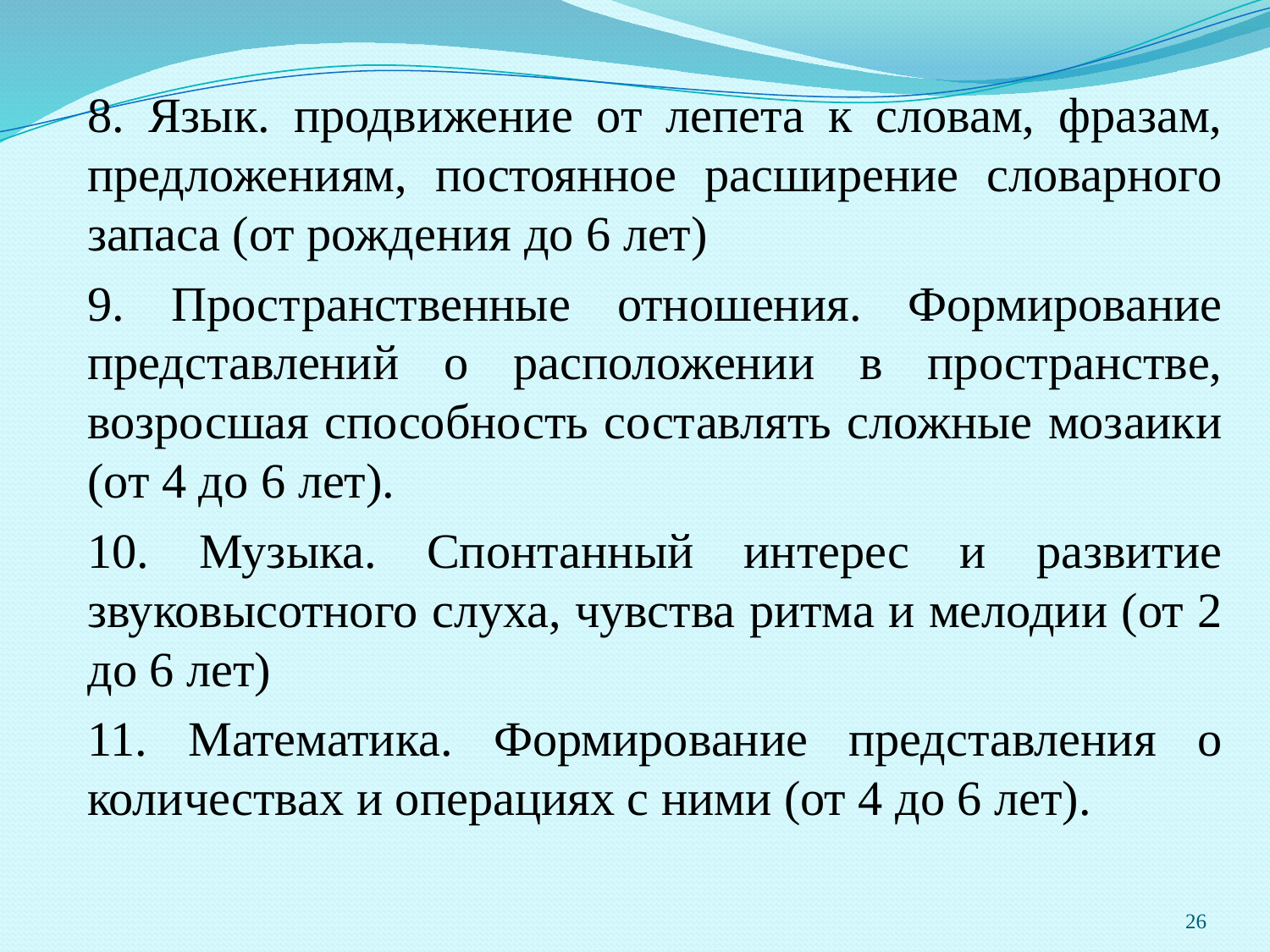

8. Язык. продвижение от лепета к словам, фразам, предложениям, постоянное расширение словарного запаса (от рождения до 6 лет)
9. Пространственные отношения. Формирование представлений о расположении в пространстве, возросшая способность составлять сложные мозаики (от 4 до 6 лет).
10. Музыка. Спонтанный интерес и развитие звуковысотного слуха, чувства ритма и мелодии (от 2 до 6 лет)
11. Математика. Формирование представления о количествах и операциях с ними (от 4 до 6 лет).
26